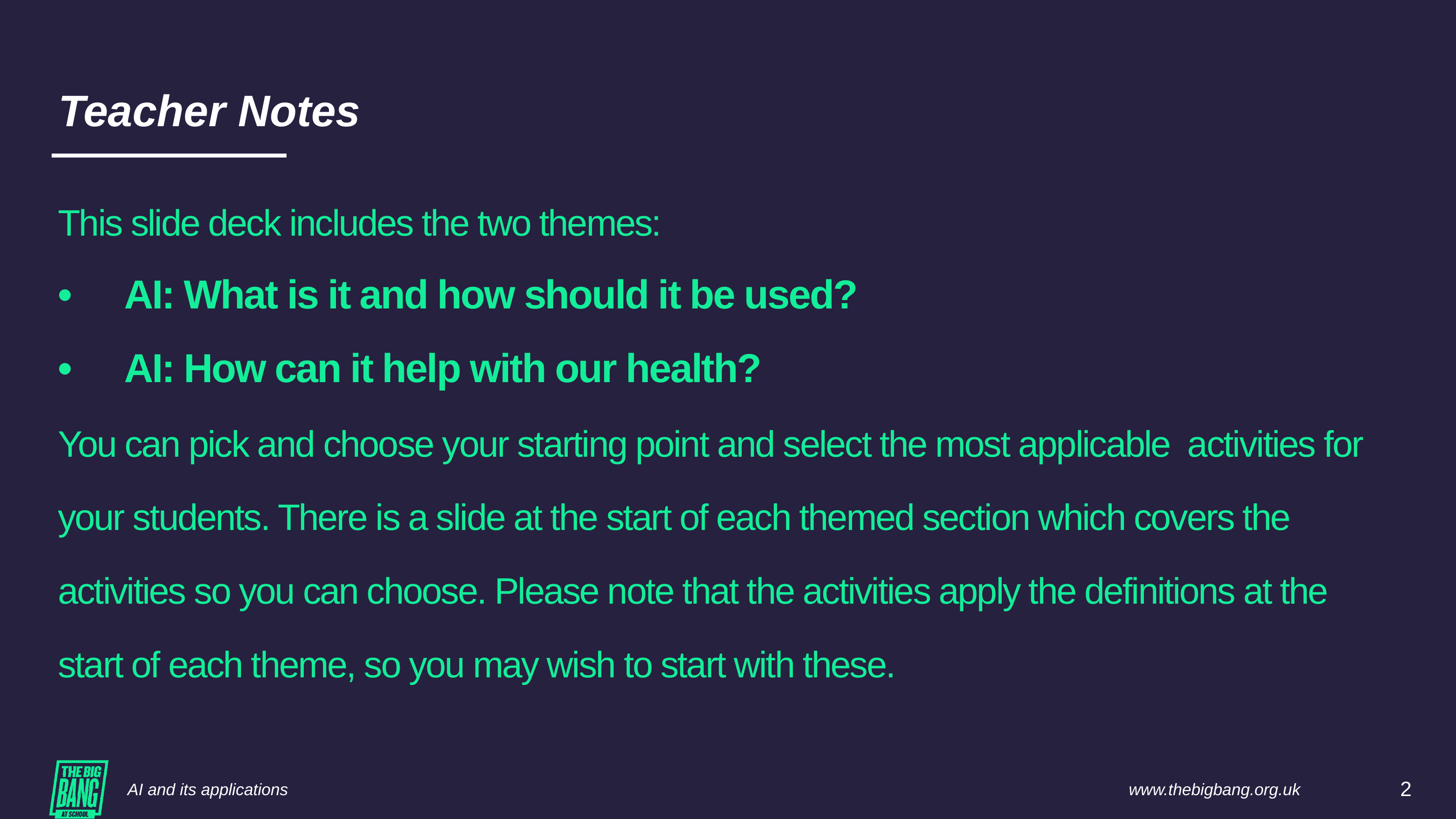

Teacher Notes
This slide deck includes the two themes:
•	AI: What is it and how should it be used?
•	AI: How can it help with our health?
You can pick and choose your starting point and select the most applicable  activities for your students. There is a slide at the start of each themed section which covers the activities so you can choose. Please note that the activities apply the definitions at the start of each theme, so you may wish to start with these.